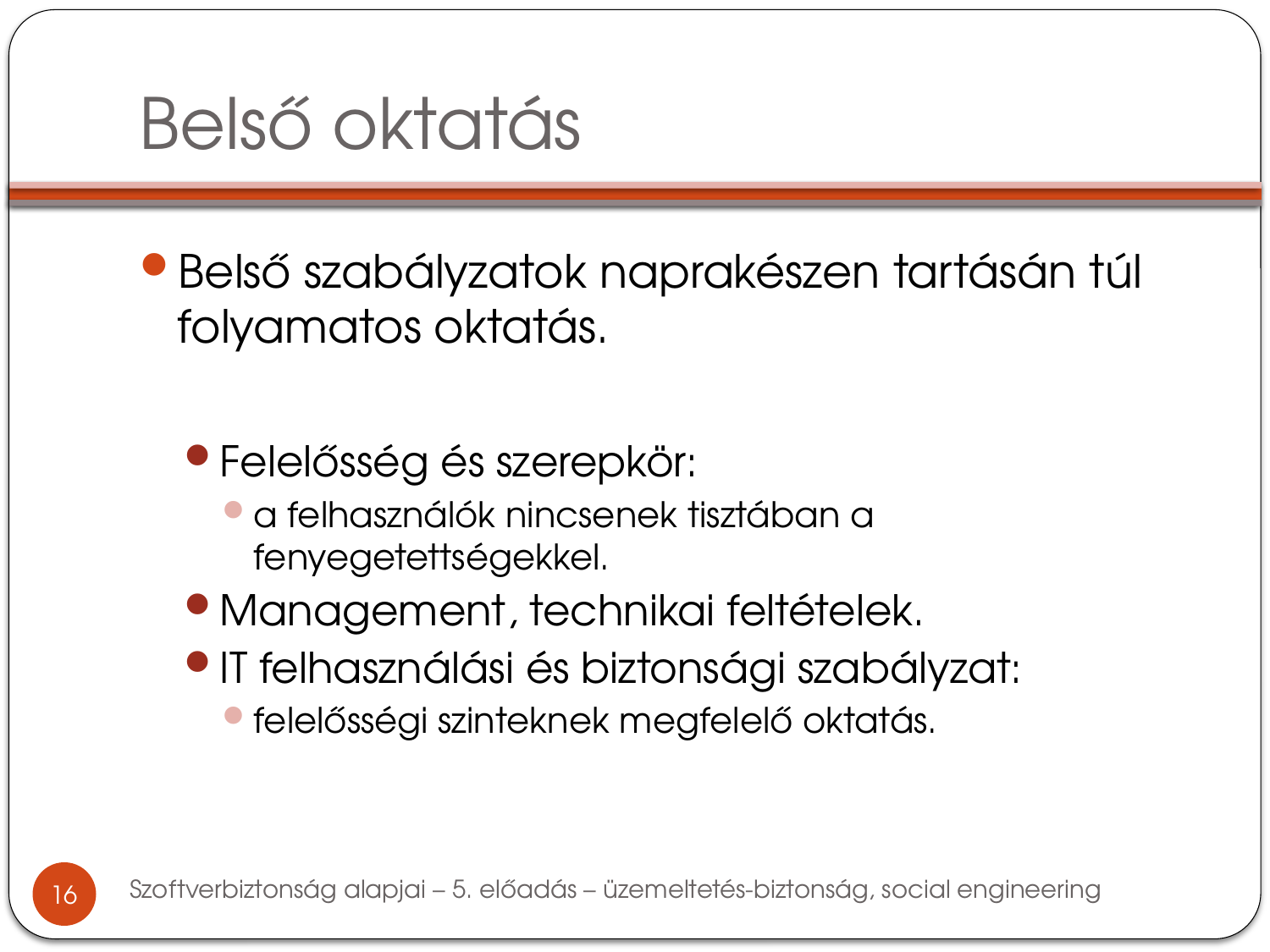

# Belső oktatás
Belső szabályzatok naprakészen tartásán túl folyamatos oktatás.

Felelősség és szerepkör:
a felhasználók nincsenek tisztában a fenyegetettségekkel.
Management, technikai feltételek.
IT felhasználási és biztonsági szabályzat:
felelősségi szinteknek megfelelő oktatás.

Szoftverbiztonság alapjai – 5. előadás – üzemeltetés-biztonság, social engineering
16